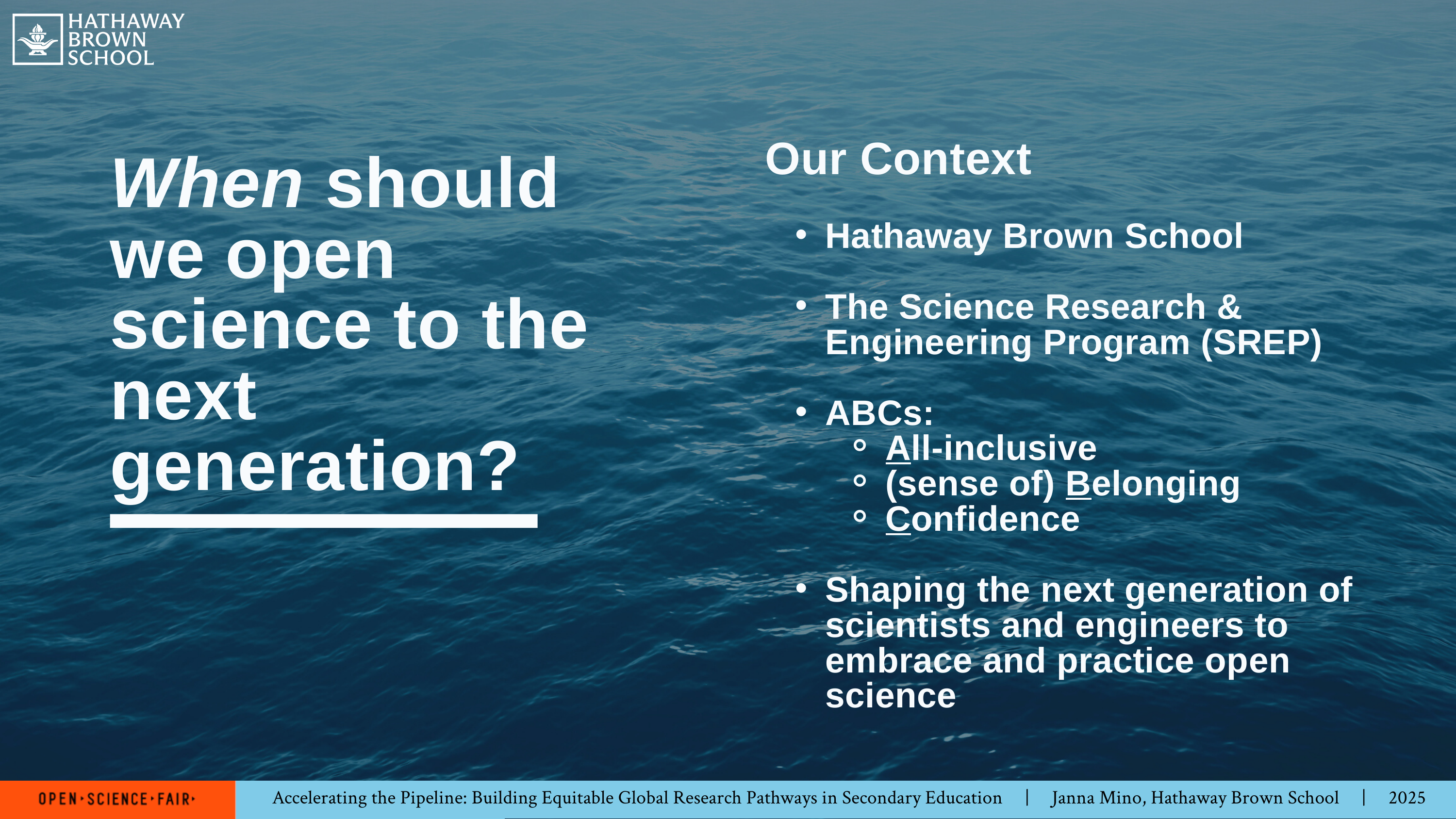

Our Context
Hathaway Brown School

The Science Research & Engineering Program (SREP)

ABCs:
All-inclusive
(sense of) Belonging
Confidence

Shaping the next generation of scientists and engineers to embrace and practice open science
When should we open science to the next generation?

Accelerating the Pipeline: Building Equitable Global Research Pathways in Secondary Education     |     Janna Mino, Hathaway Brown School     |     2025